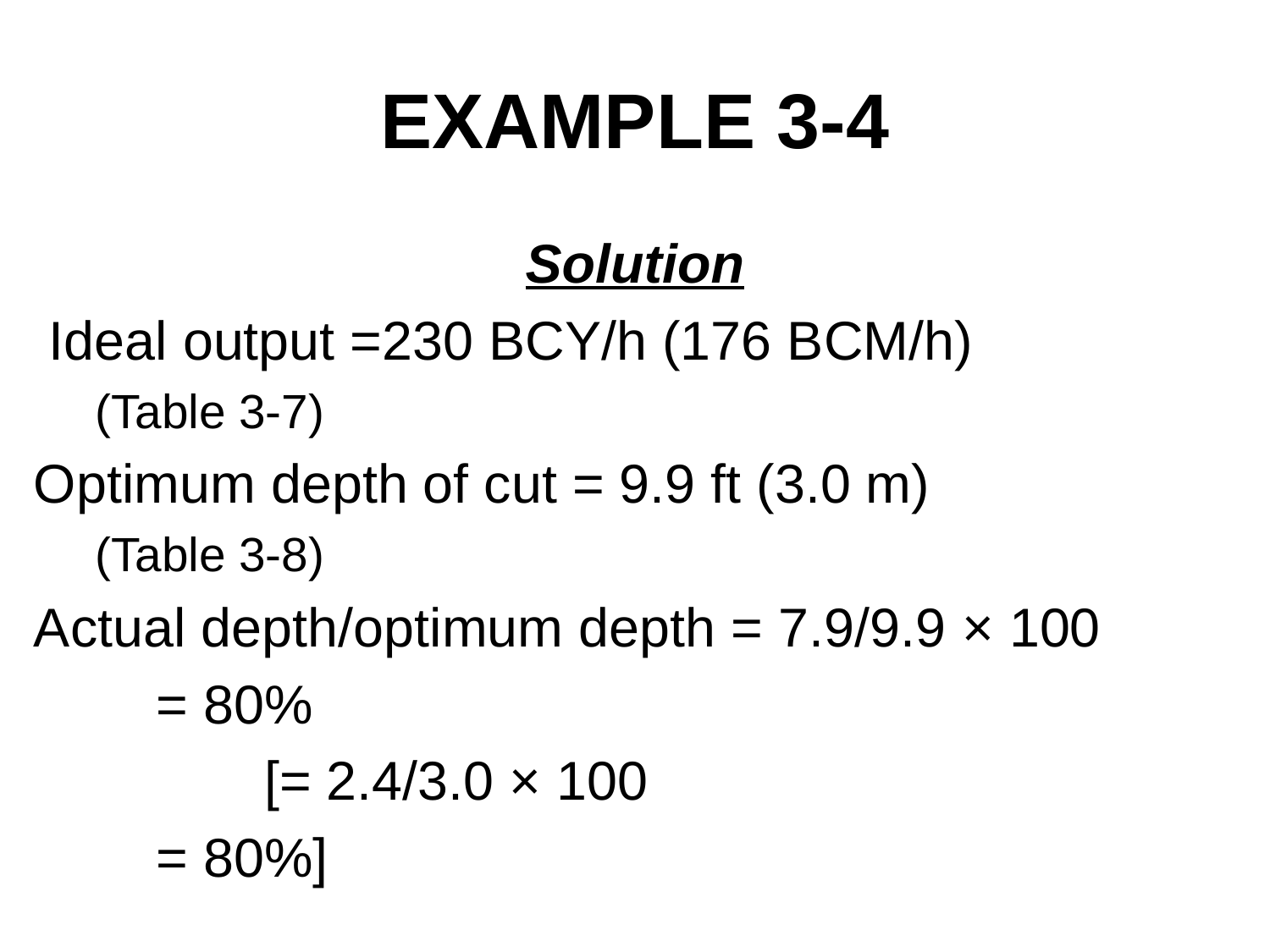

# EXAMPLE 3-4
Solution
 Ideal output =230 BCY/h (176 BCM/h)
(Table 3-7)
Optimum depth of cut = 9.9 ft (3.0 m)
(Table 3-8)
Actual depth/optimum depth = 7.9/9.9 × 100
						     = 80%
      					    [= 2.4/3.0 × 100
						     = 80%]